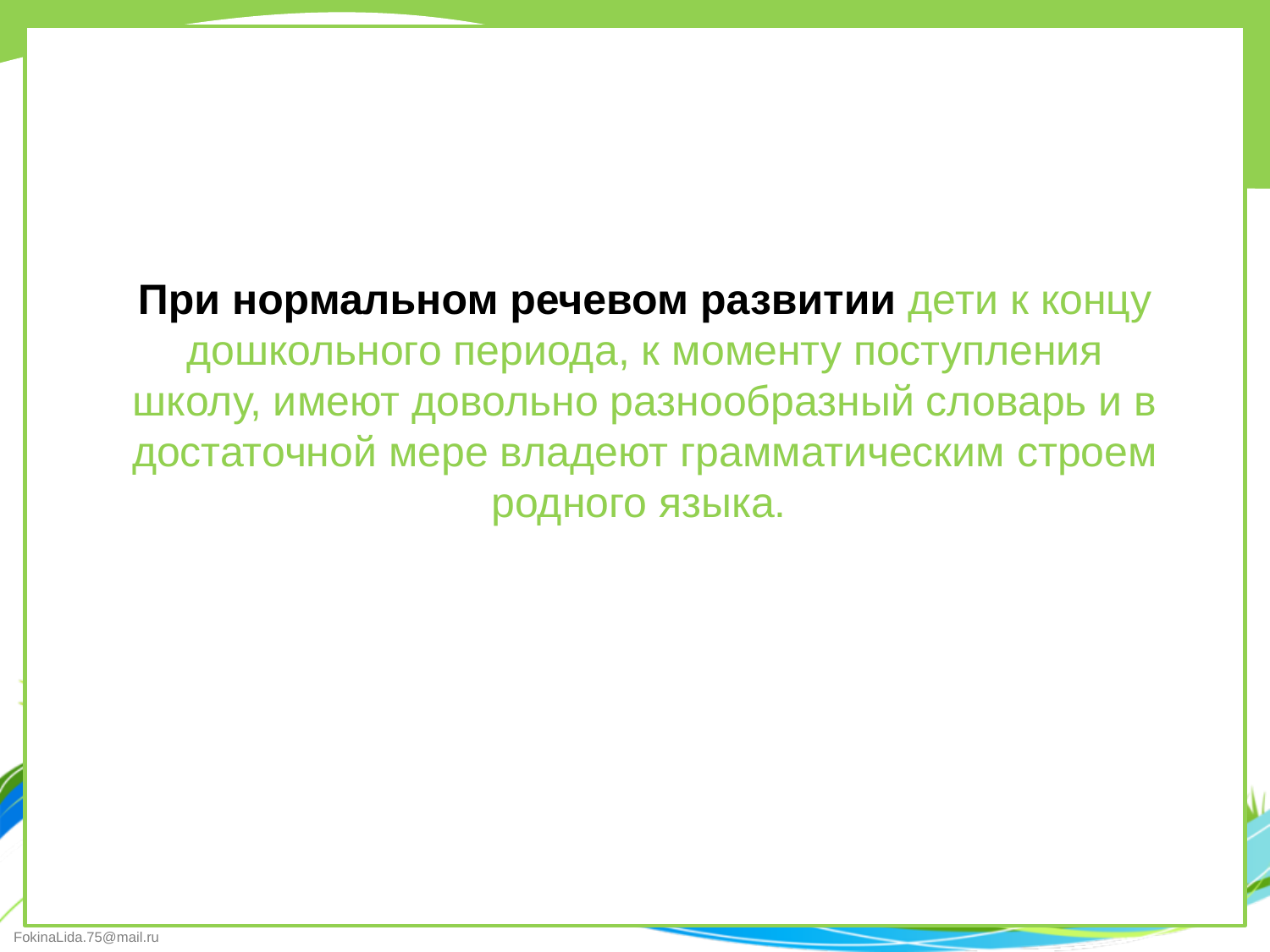

При нормальном речевом развитии дети к концу дошкольного периода, к моменту поступления школу, имеют довольно разнообразный словарь и в достаточной мере владеют грамматическим строем родного языка.